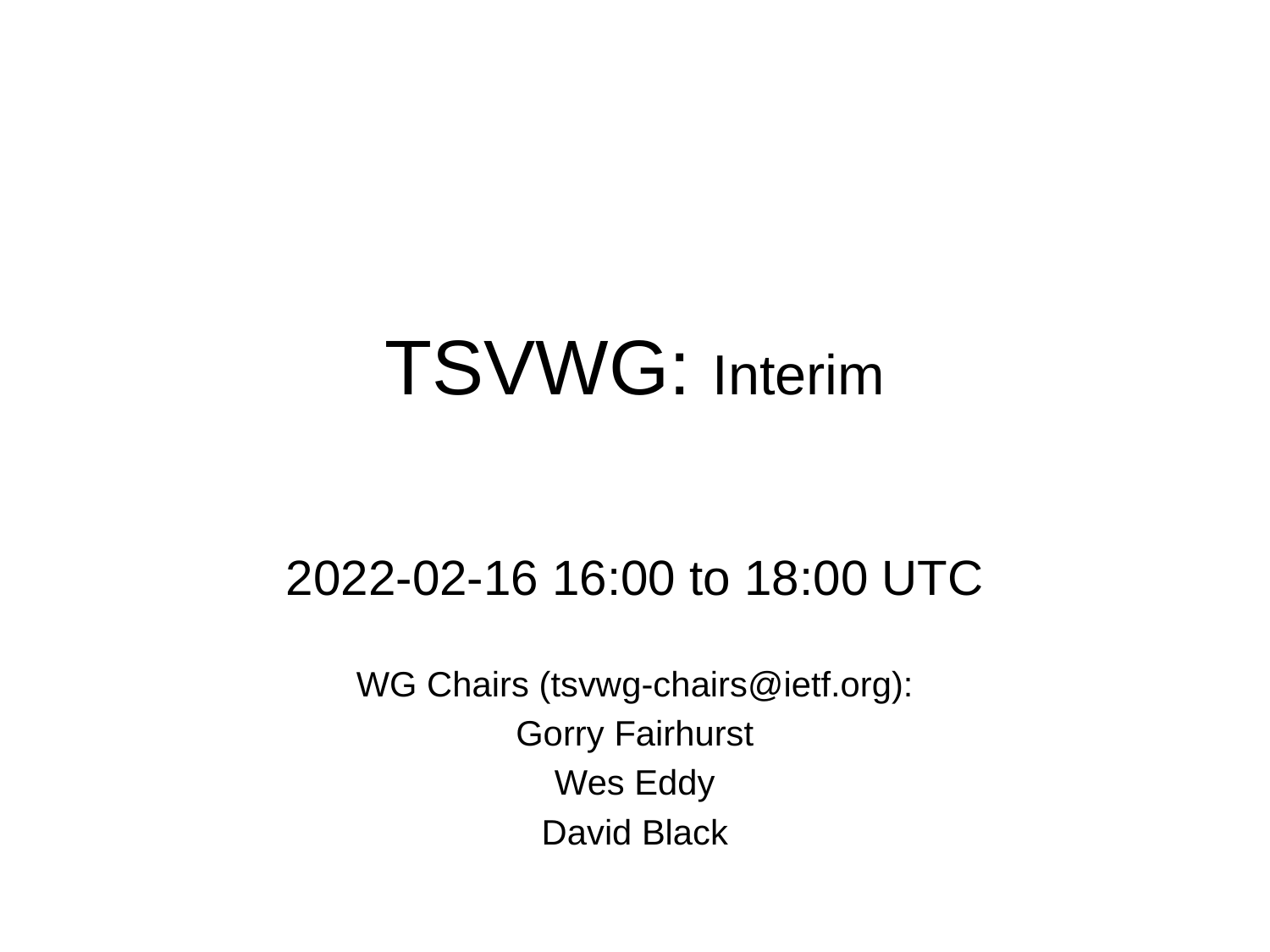

# TSVWG: Interim
2022-02-16 16:00 to 18:00 UTC

WG Chairs (tsvwg-chairs@ietf.org):
Gorry Fairhurst
Wes Eddy
David Black